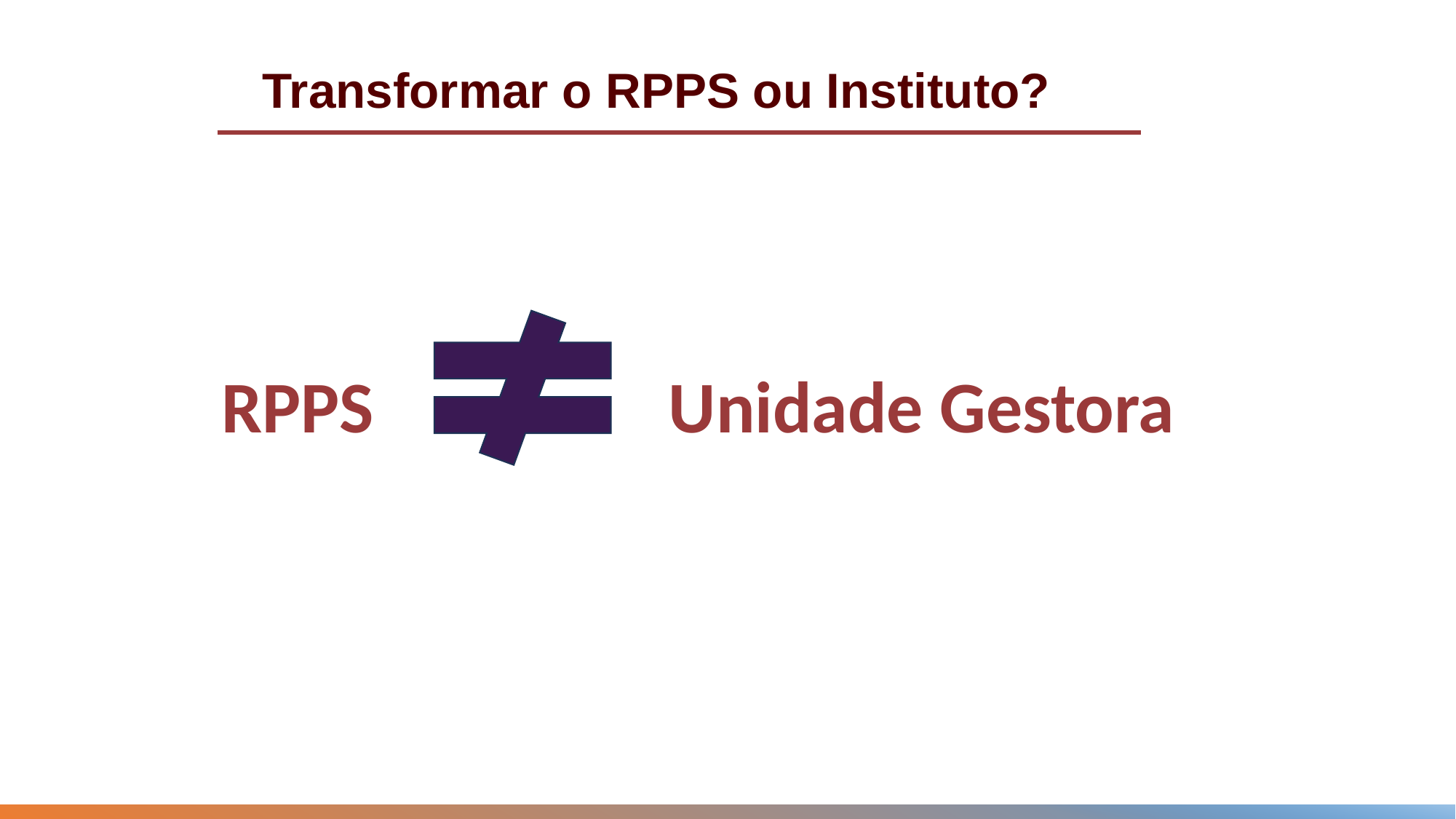

# Transformar o RPPS ou Instituto?
RPPS                  Unidade Gestora